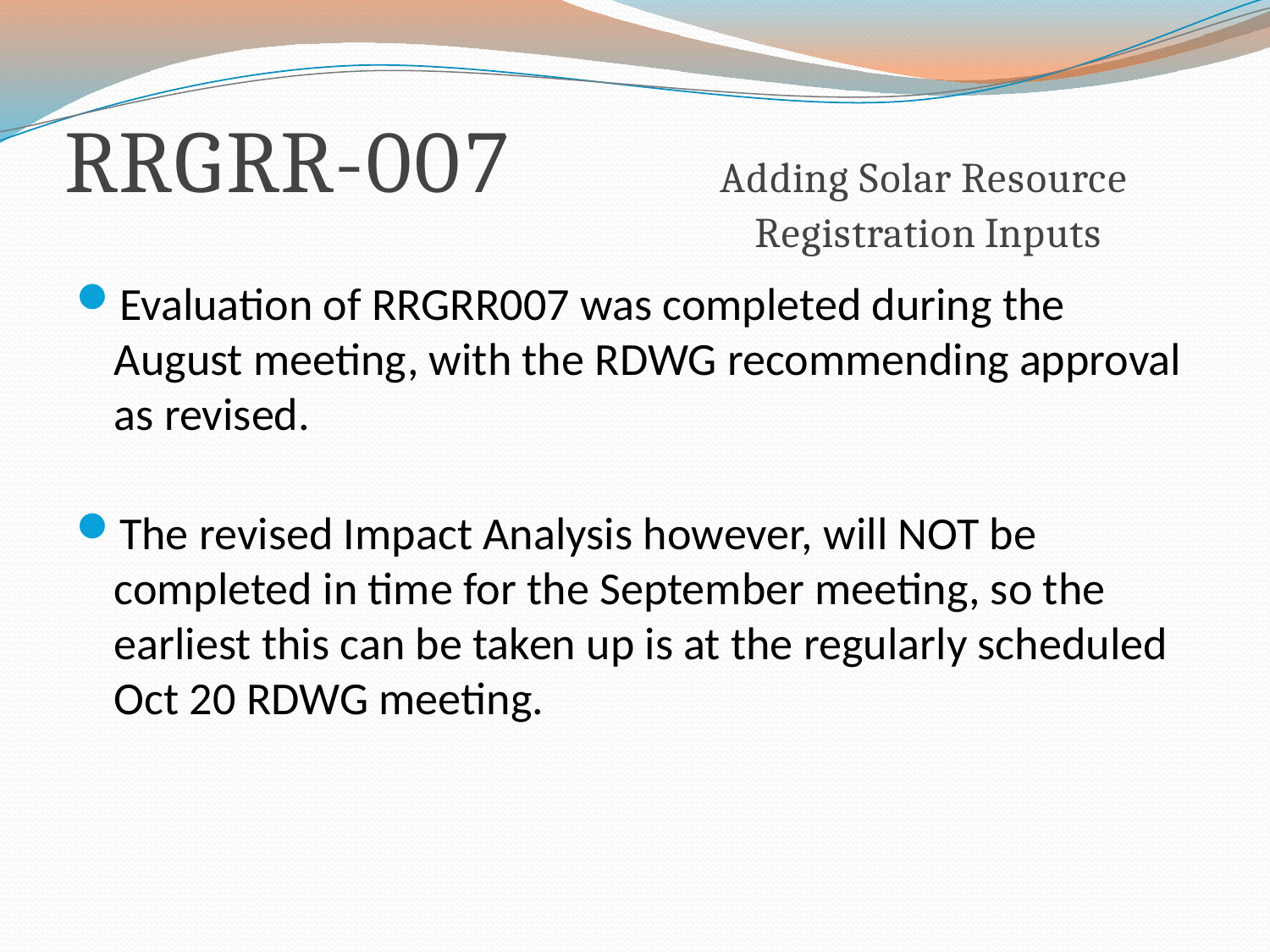

# RRGRR-007                  Adding Solar Resource Registration Inputs
Evaluation of RRGRR007 was completed during the August meeting, with the RDWG recommending approval as revised.
The revised Impact Analysis however, will NOT be completed in time for the September meeting, so the earliest this can be taken up is at the regularly scheduled Oct 20 RDWG meeting.